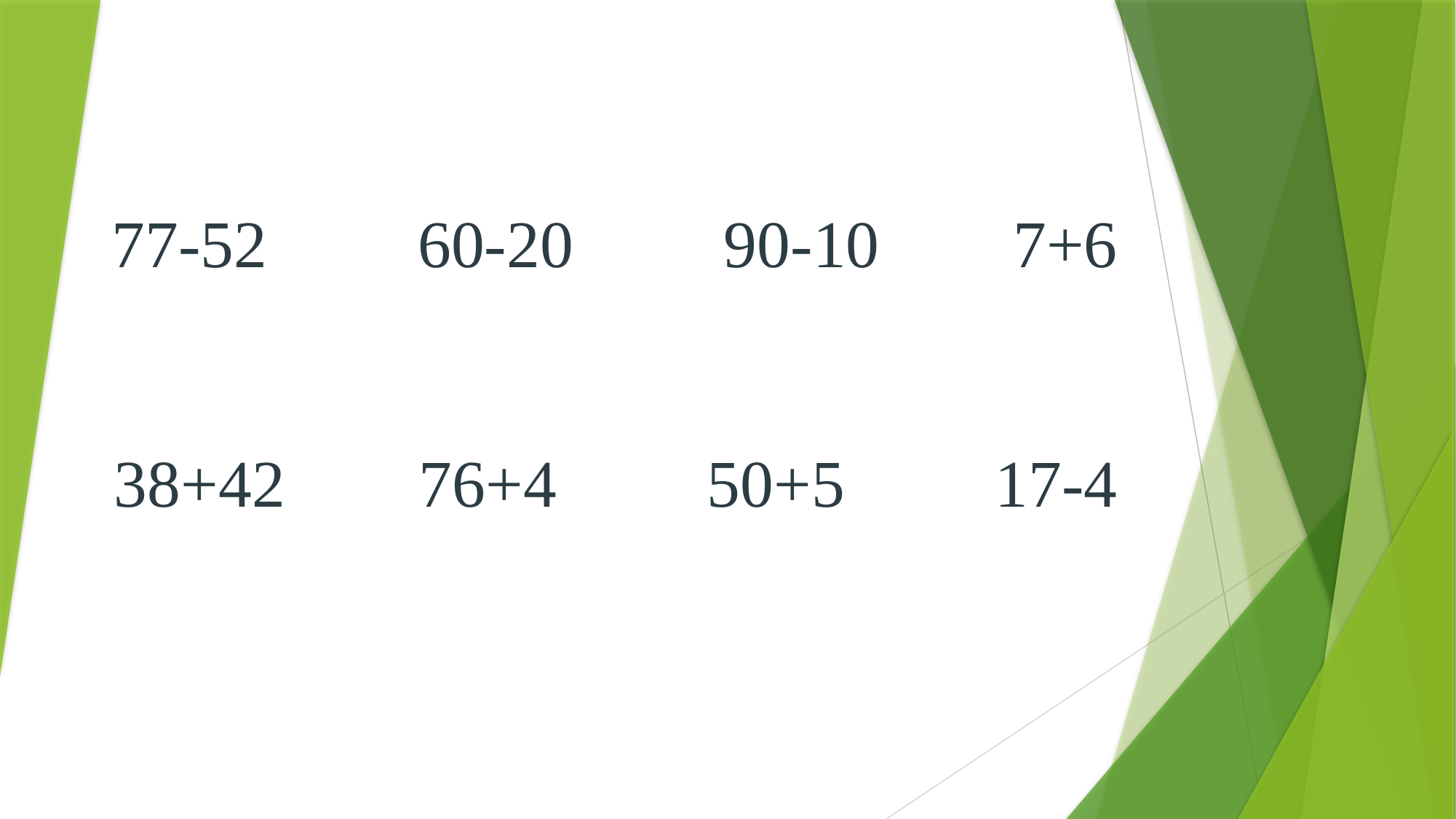

# 77-52         60-20         90-10        7+6 38+42        76+4         50+5         17-4